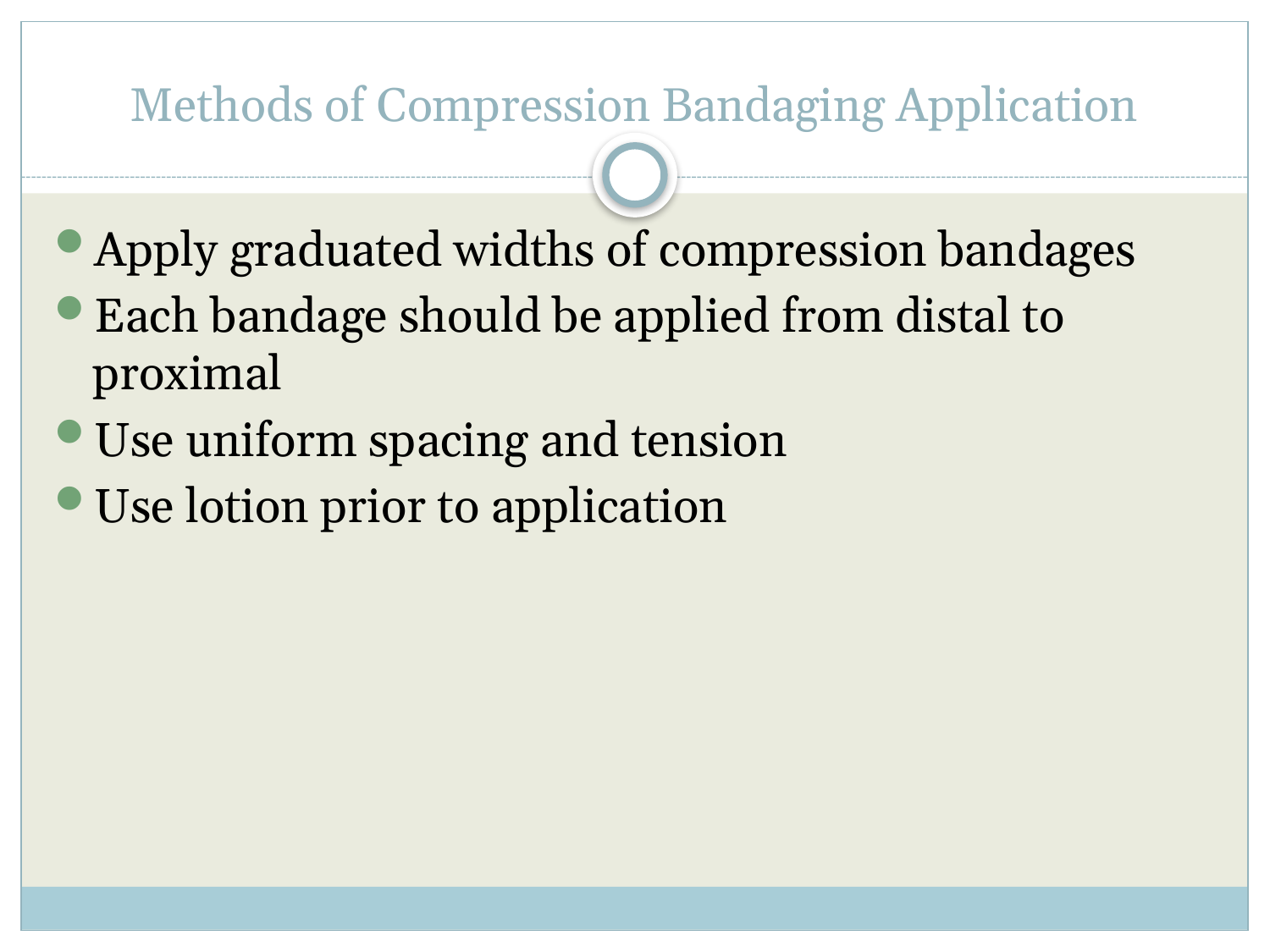

# Methods of Compression Bandaging Application
Apply graduated widths of compression bandages
Each bandage should be applied from distal to proximal
Use uniform spacing and tension
Use lotion prior to application